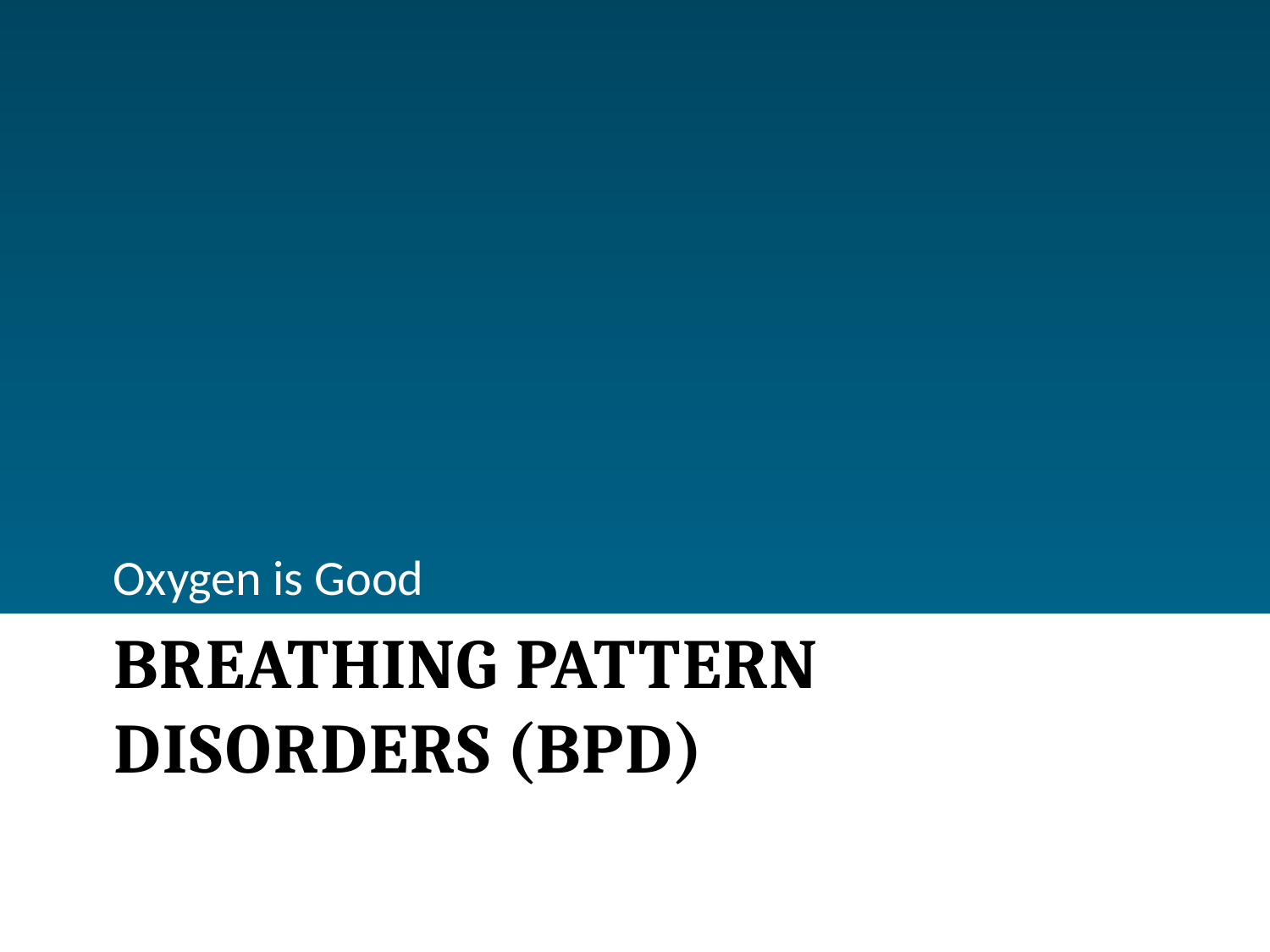

Oxygen is Good
# Breathing Pattern Disorders (BPD)